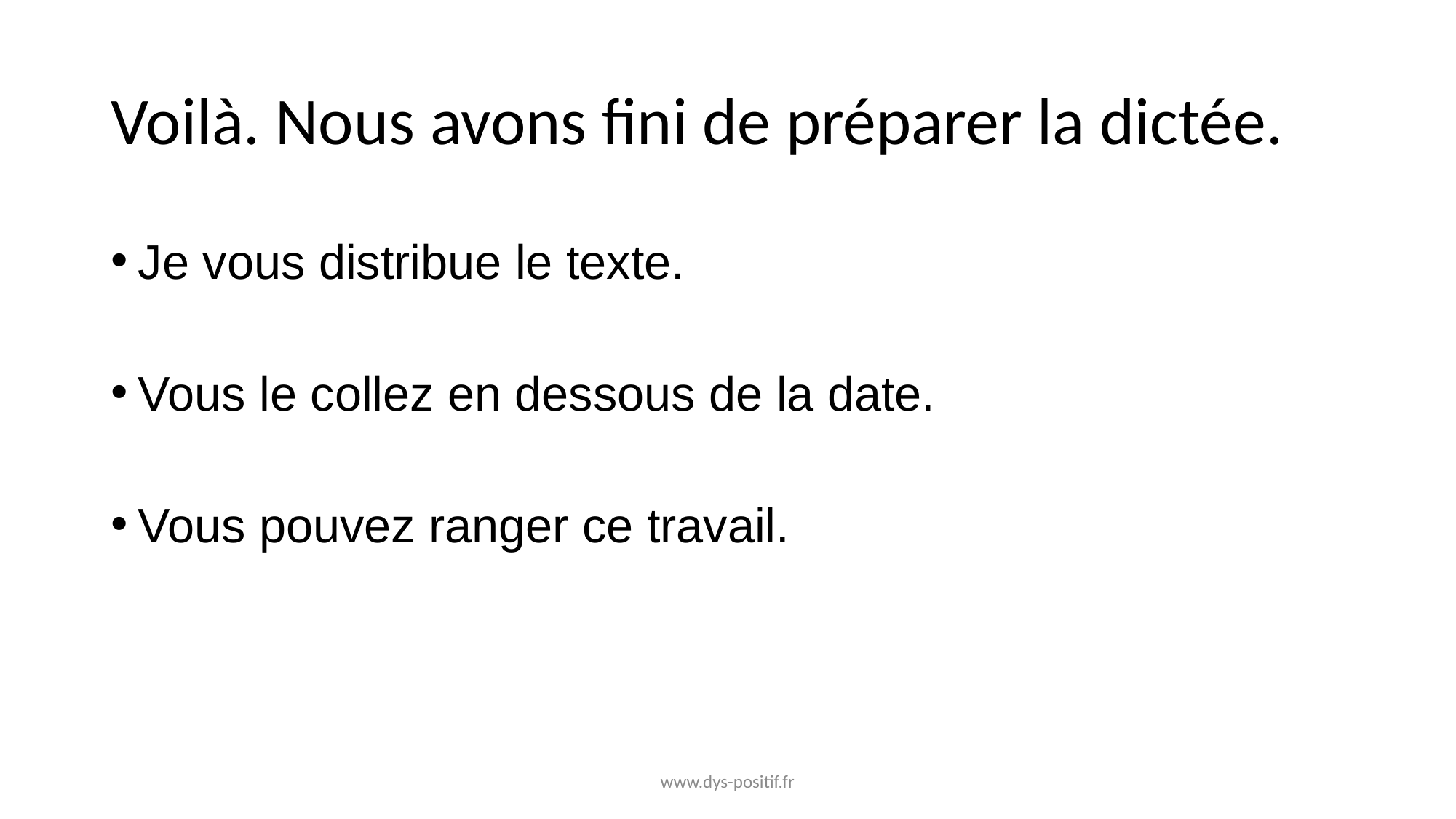

# Voilà. Nous avons fini de préparer la dictée.
Je vous distribue le texte.
Vous le collez en dessous de la date.
Vous pouvez ranger ce travail.
www.dys-positif.fr